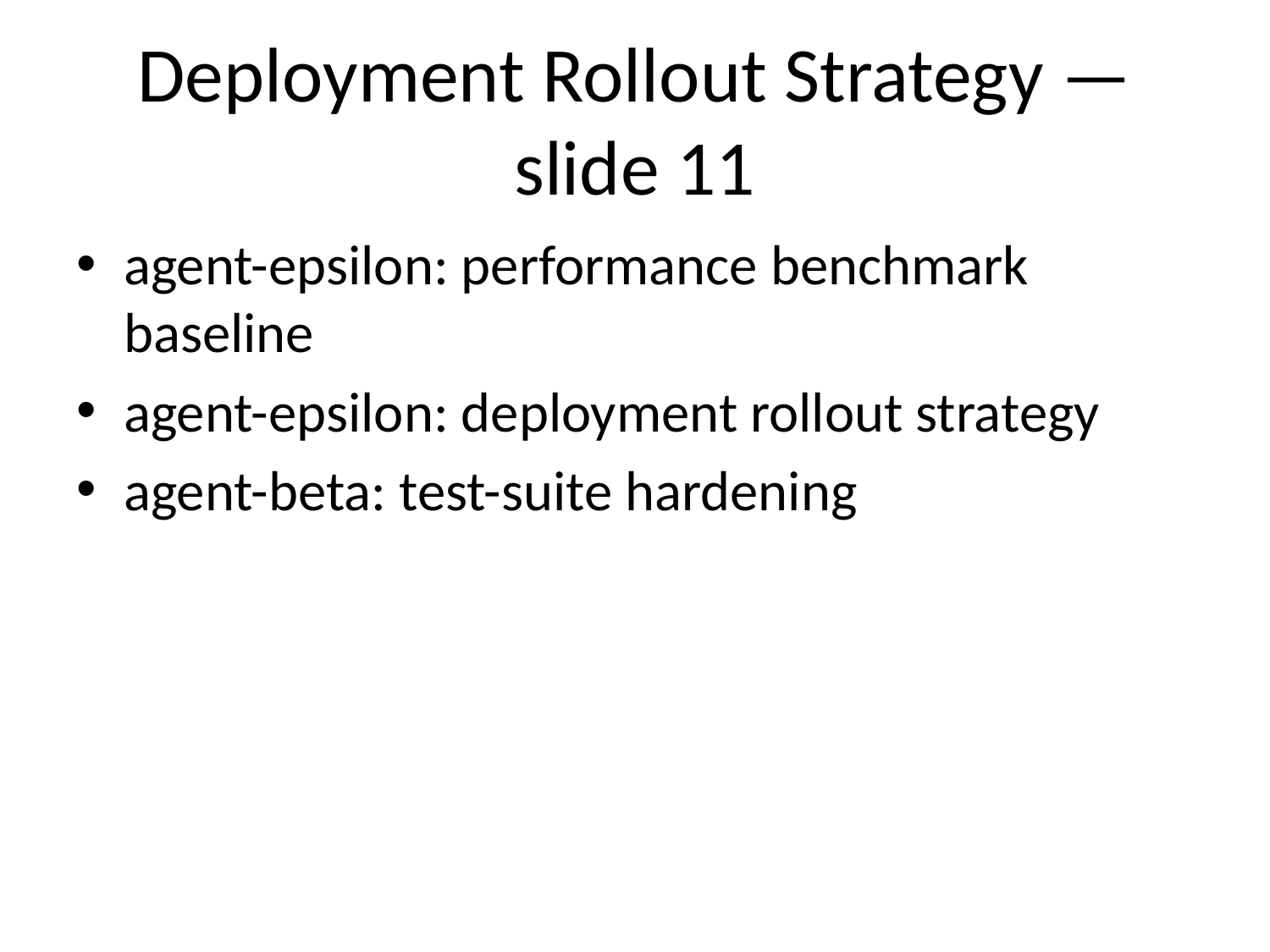

# Deployment Rollout Strategy — slide 11
agent-epsilon: performance benchmark baseline
agent-epsilon: deployment rollout strategy
agent-beta: test-suite hardening